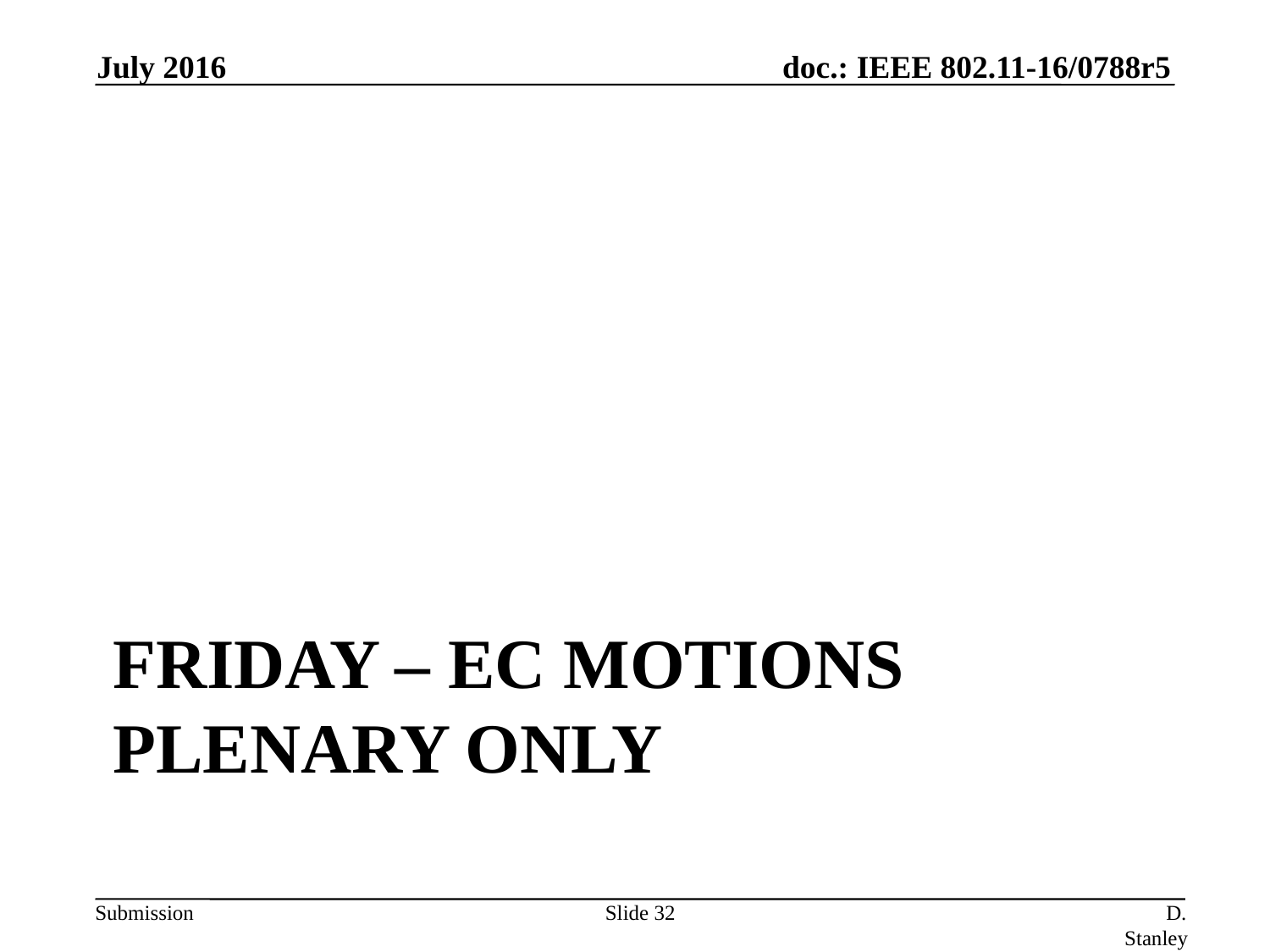

July 2016

# Friday – EC Motions plenary only
Slide 32
D. Stanley, HP Enterprise